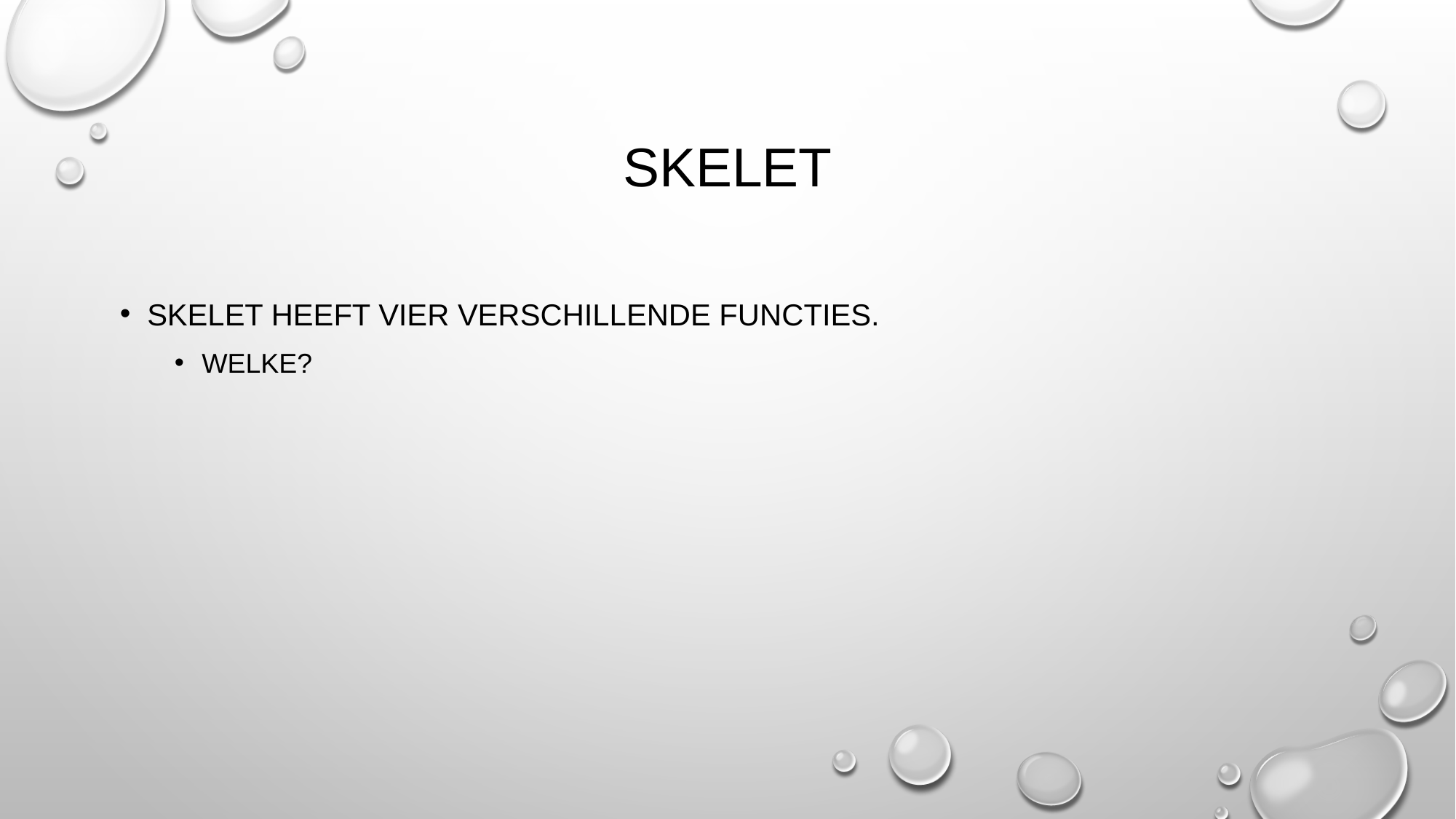

# skelet
Skelet heeft vier verschillende functies.
Welke?